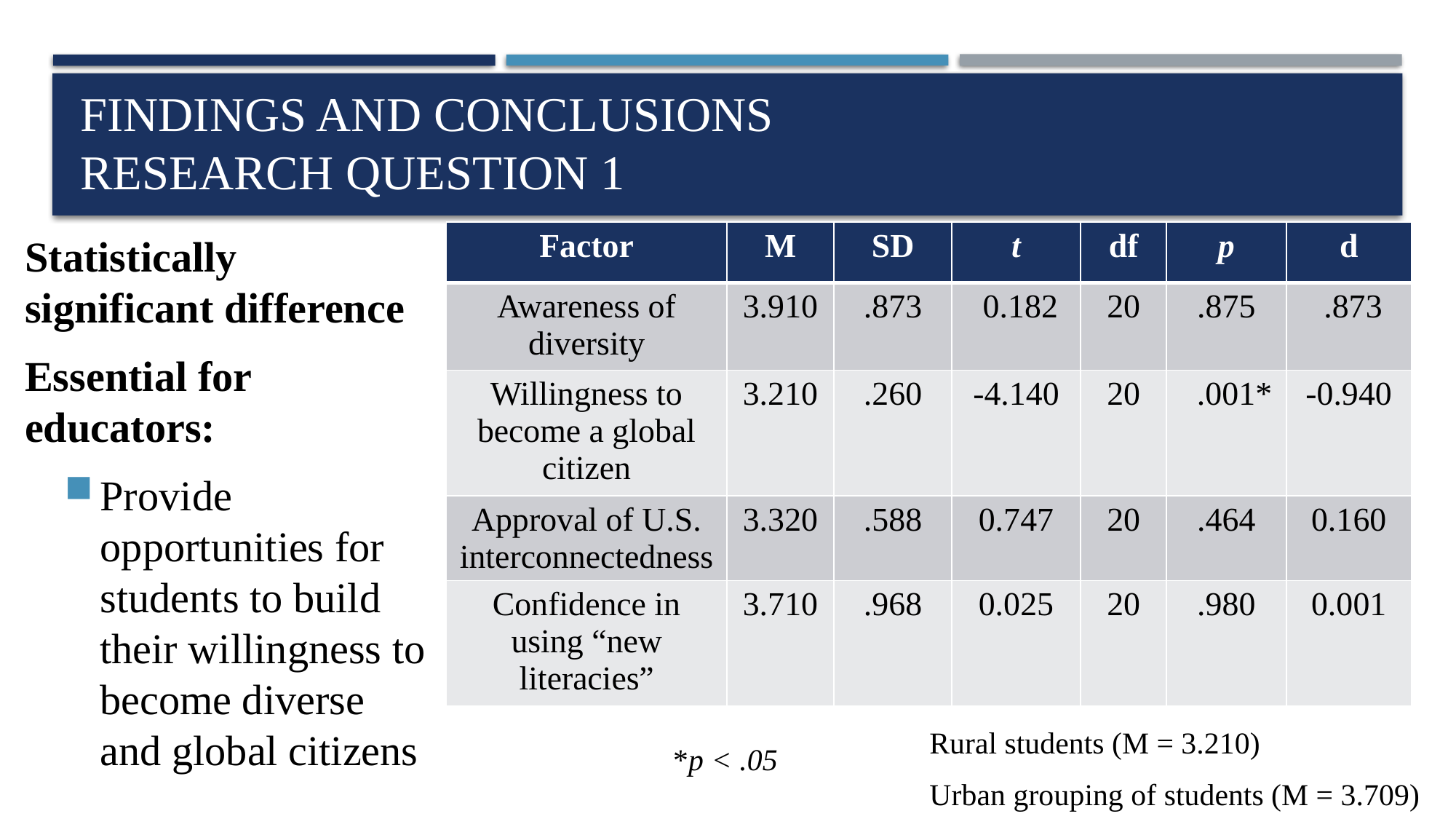

# Findings and conclusions research question 1
| Factor | M | SD | t | df | p | d |
| --- | --- | --- | --- | --- | --- | --- |
| Awareness of diversity | 3.910 | .873 | 0.182 | 20 | .875 | .873 |
| Willingness to become a global citizen | 3.210 | .260 | -4.140 | 20 | .001\* | -0.940 |
| Approval of U.S. interconnectedness | 3.320 | .588 | 0.747 | 20 | .464 | 0.160 |
| Confidence in using “new literacies” | 3.710 | .968 | 0.025 | 20 | .980 | 0.001 |
Statistically significant difference
Essential for educators:
Provide opportunities for students to build their willingness to become diverse and global citizens

Rural students (M = 3.210)
Urban grouping of students (M = 3.709)
*p < .05